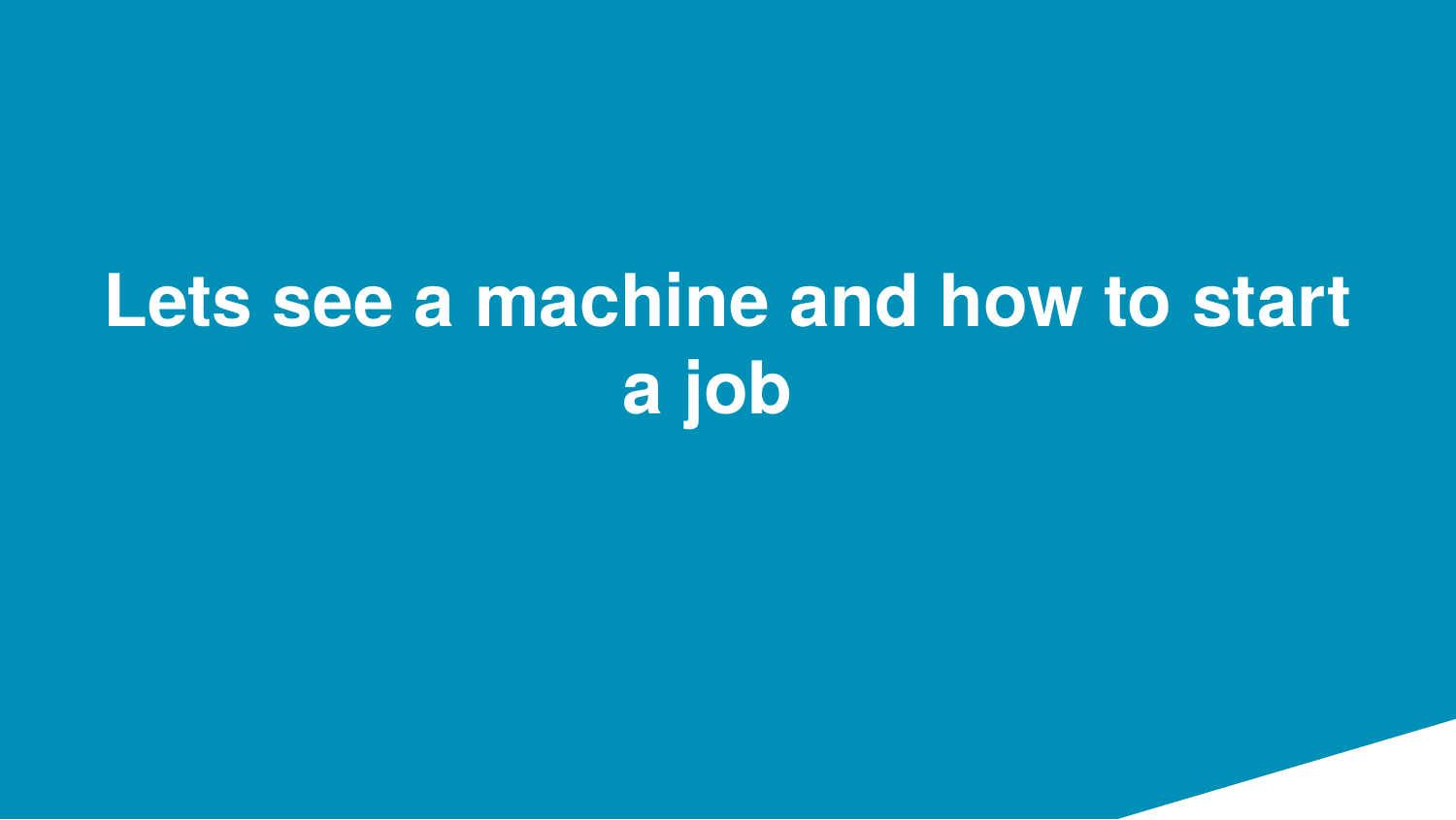

# Lets see a machine and how to start a job